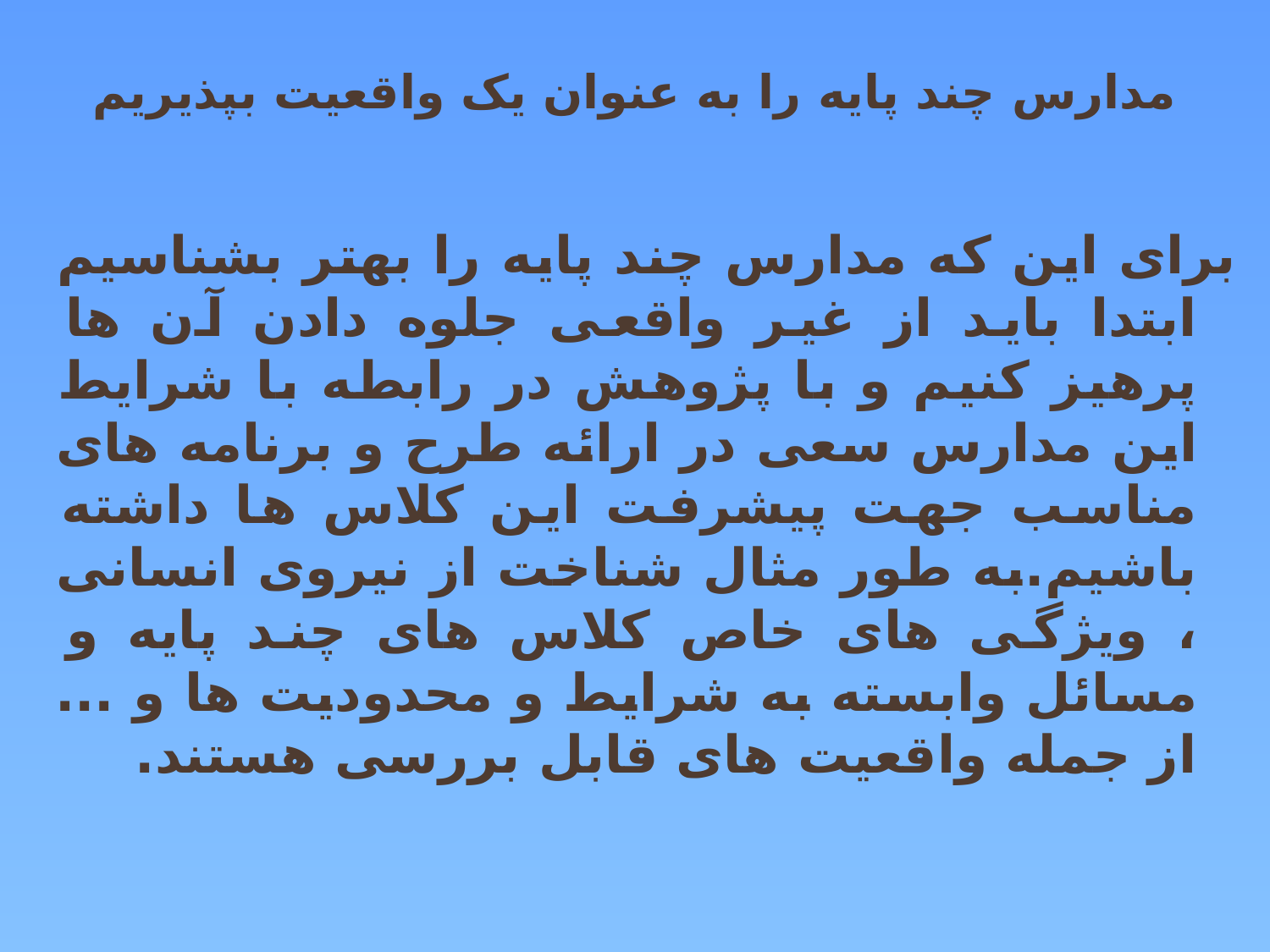

# مدارس چند پایه را به عنوان یک واقعیت بپذیریم
برای این که مدارس چند پایه را بهتر بشناسیم ابتدا باید از غیر واقعی جلوه دادن آن ها پرهیز کنیم و با پژوهش در رابطه با شرایط این مدارس سعی در ارائه طرح و برنامه های مناسب جهت پیشرفت این کلاس ها داشته باشیم.به طور مثال شناخت از نیروی انسانی ، ویژگی های خاص کلاس های چند پایه و مسائل وابسته به شرایط و محدودیت ها و ... از جمله واقعیت های قابل بررسی هستند.